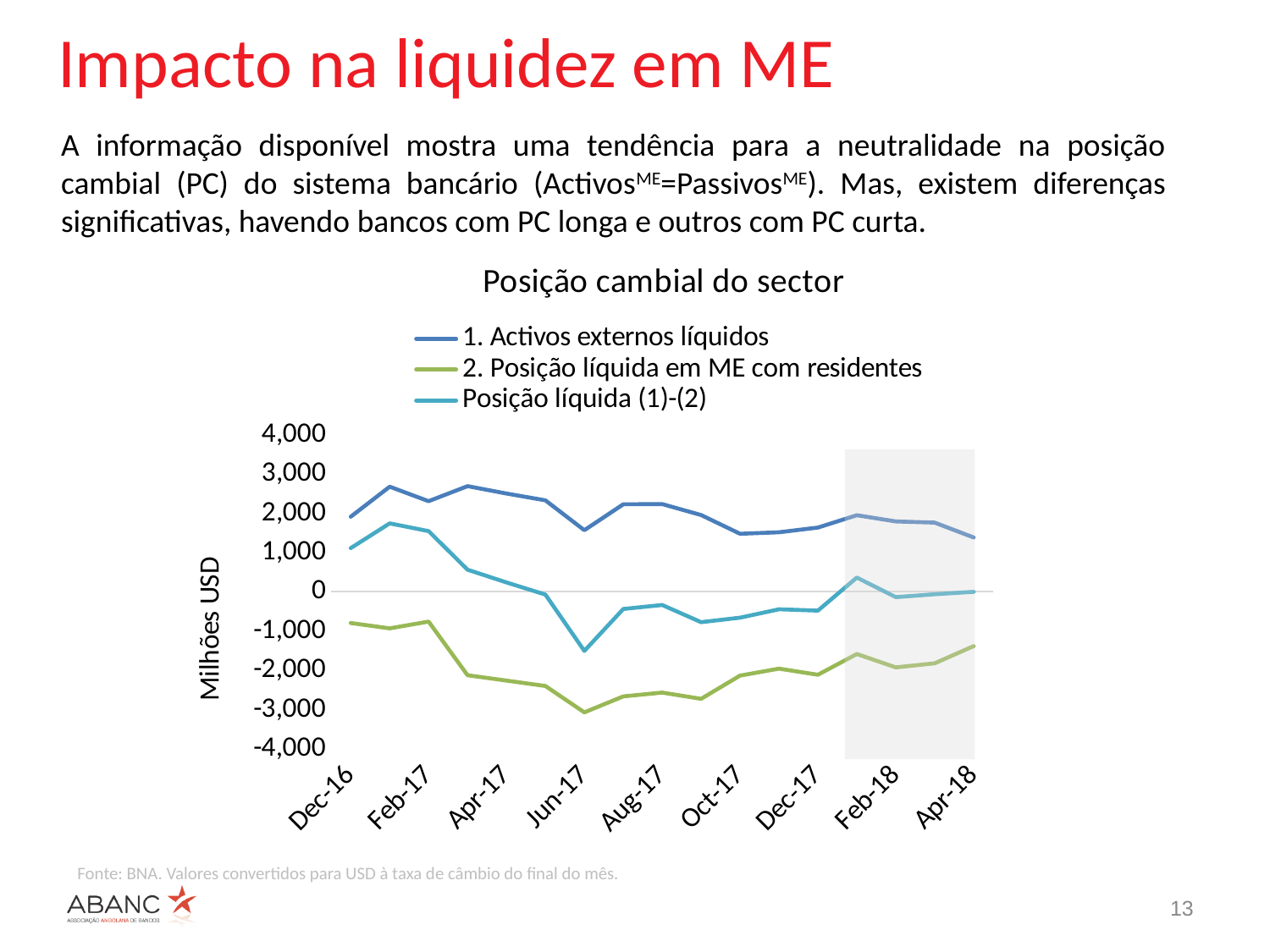

Impacto na liquidez em ME
A informação disponível mostra uma tendência para a neutralidade na posição cambial (PC) do sistema bancário (ActivosME=PassivosME). Mas, existem diferenças significativas, havendo bancos com PC longa e outros com PC curta.

### Chart: Posição cambial do sector

| Category | 1. Activos externos líquidos   | 2. Posição líquida em ME com residentes | Posição líquida (1)-(2) |
|---|---|---|---|
| 42705 | 1908.5659063834505 | -799.0271199393338 | 1109.5387864441168 |
| 42736 | 2674.0037943524912 | -935.1433940157142 | 1738.860400336777 |
| 42767 | 2304.2374769089874 | -762.2471116874748 | 1541.9903652215125 |
| 42795 | 2687.31270576756 | -2128.2196075147367 | 559.0930982528234 |
| 42826 | 2498.8162940096126 | -2265.181283659945 | 233.63501034966748 |
| 42856 | 2326.5383183347535 | -2401.8642984226226 | -75.32598008786908 |
| 42887 | 1564.9355365029996 | -3074.5770605924668 | -1509.641524089467 |
| 42917 | 2225.541455711932 | -2666.668766840108 | -441.1273111281762 |
| 42948 | 2230.038643811704 | -2570.4102708037863 | -340.3716269920824 |
| 42979 | 1951.9281078939737 | -2729.046647615345 | -777.1185397213715 |
| 43009 | 1474.8243403441352 | -2137.3668633483176 | -662.5425230041824 |
| 43040 | 1512.4605477703285 | -1961.4202255535213 | -448.9596777831928 |
| 43070 | 1632.8398861712774 | -2116.1550863327993 | -483.31520016152194 |
| 43101 | 1946.9014682871214 | -1588.1624912236887 | 358.7389770634327 |
| 43132 | 1789.0284032315992 | -1929.6318646856646 | -140.60346145406538 |
| 43160 | 1758.597911341338 | -1825.3255853533883 | -66.72767401205033 |
| 43191 | 1381.2346559801333 | -1386.532573744895 | -5.297917764761678 |
Fonte: BNA. Valores convertidos para USD à taxa de câmbio do final do mês.
13